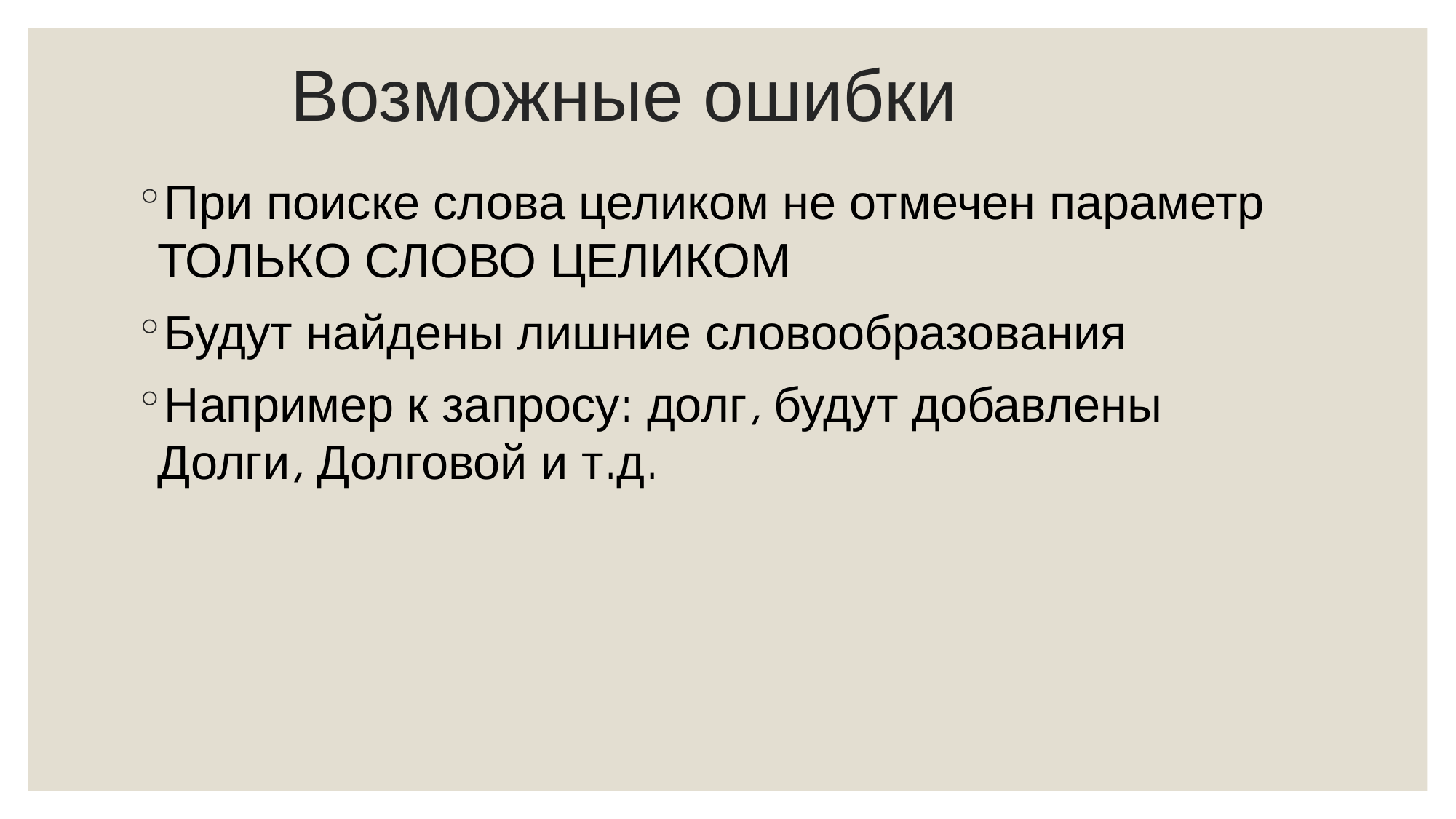

# Возможные ошибки
При поиске слова целиком не отмечен параметр ТОЛЬКО СЛОВО ЦЕЛИКОМ
Будут найдены лишние словообразования
Например к запросу: долг, будут добавлены Долги, Долговой и т.д.